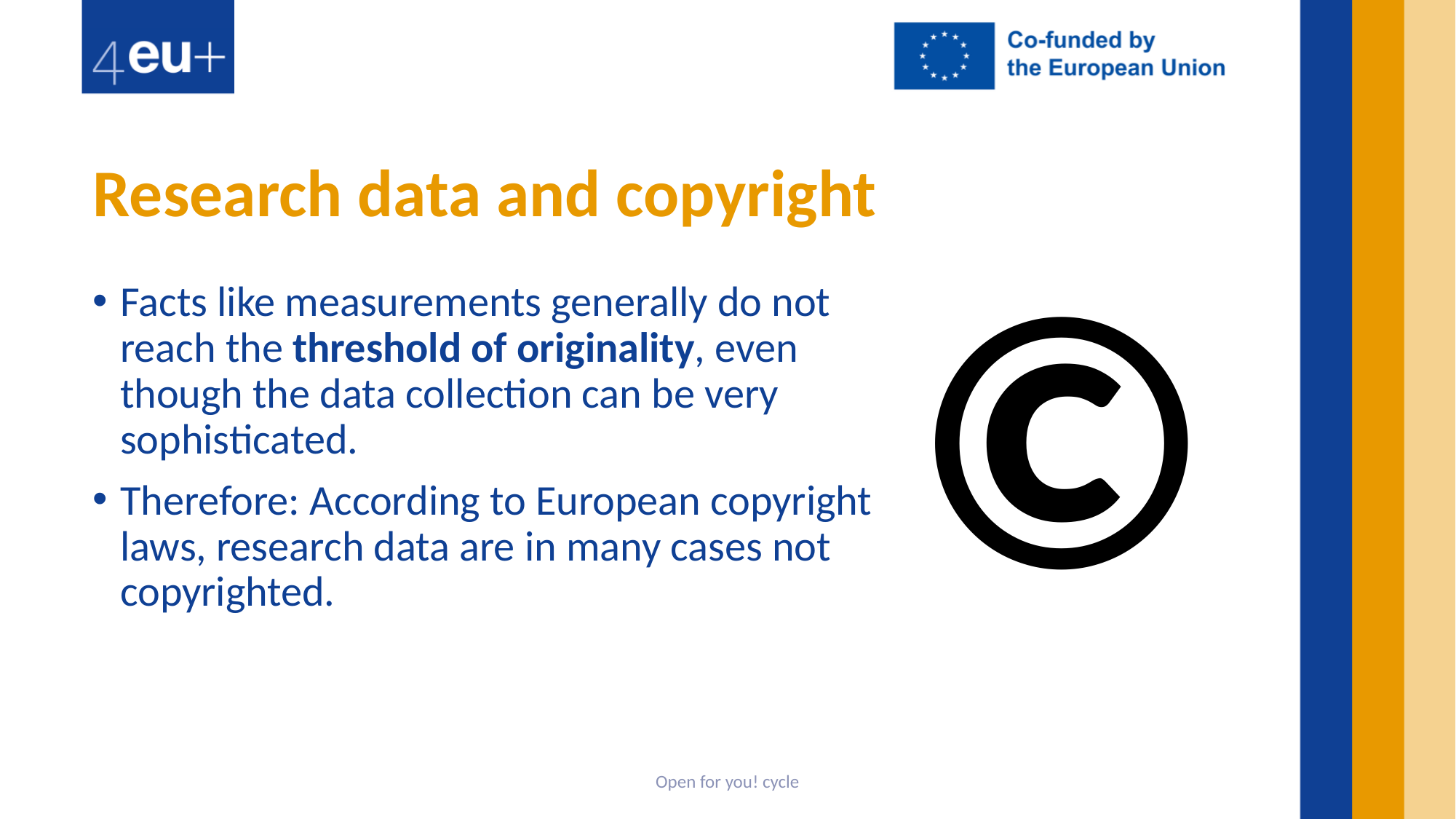

# Research data and copyright
©
Facts like measurements generally do not reach the threshold of originality, even though the data collection can be very sophisticated.
Therefore: According to European copyright laws, research data are in many cases not copyrighted.

Open for you! cycle